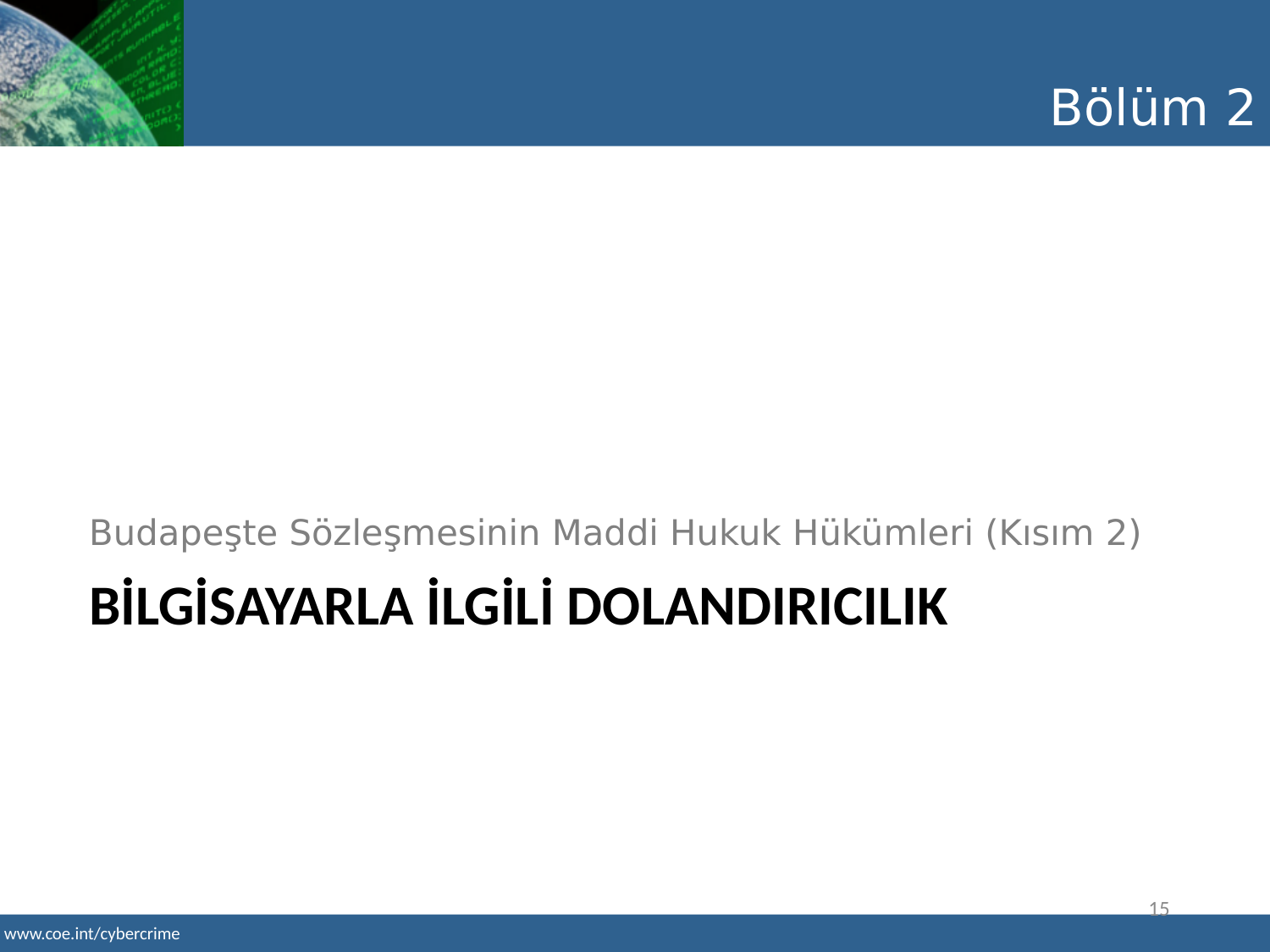

Bölüm 2

Budapeşte Sözleşmesinin Maddi Hukuk Hükümleri (Kısım 2)

# BİLGİsayarla İLGİLİ dolandIrIcIlIk
15